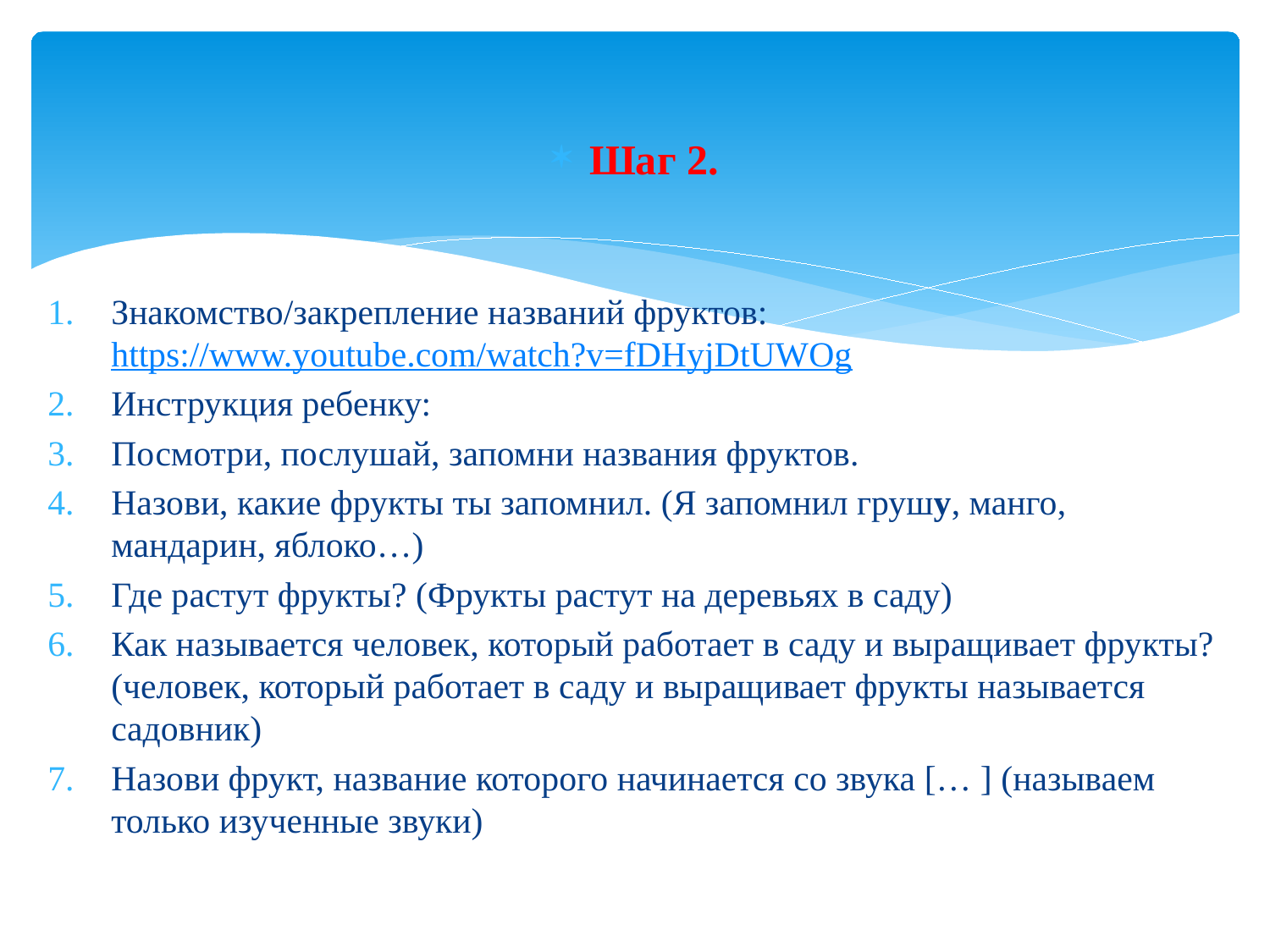

#
Шаг 2.

Знакомство/закрепление названий фруктов:  https://www.youtube.com/watch?v=fDHyjDtUWOg
Инструкция ребенку:
Посмотри, послушай, запомни названия фруктов.
Назови, какие фрукты ты запомнил. (Я запомнил грушу, манго, мандарин, яблоко…)
Где растут фрукты? (Фрукты растут на деревьях в саду)
Как называется человек, который работает в саду и выращивает фрукты? (человек, который работает в саду и выращивает фрукты называется садовник)
Назови фрукт, название которого начинается со звука [… ] (называем только изученные звуки)